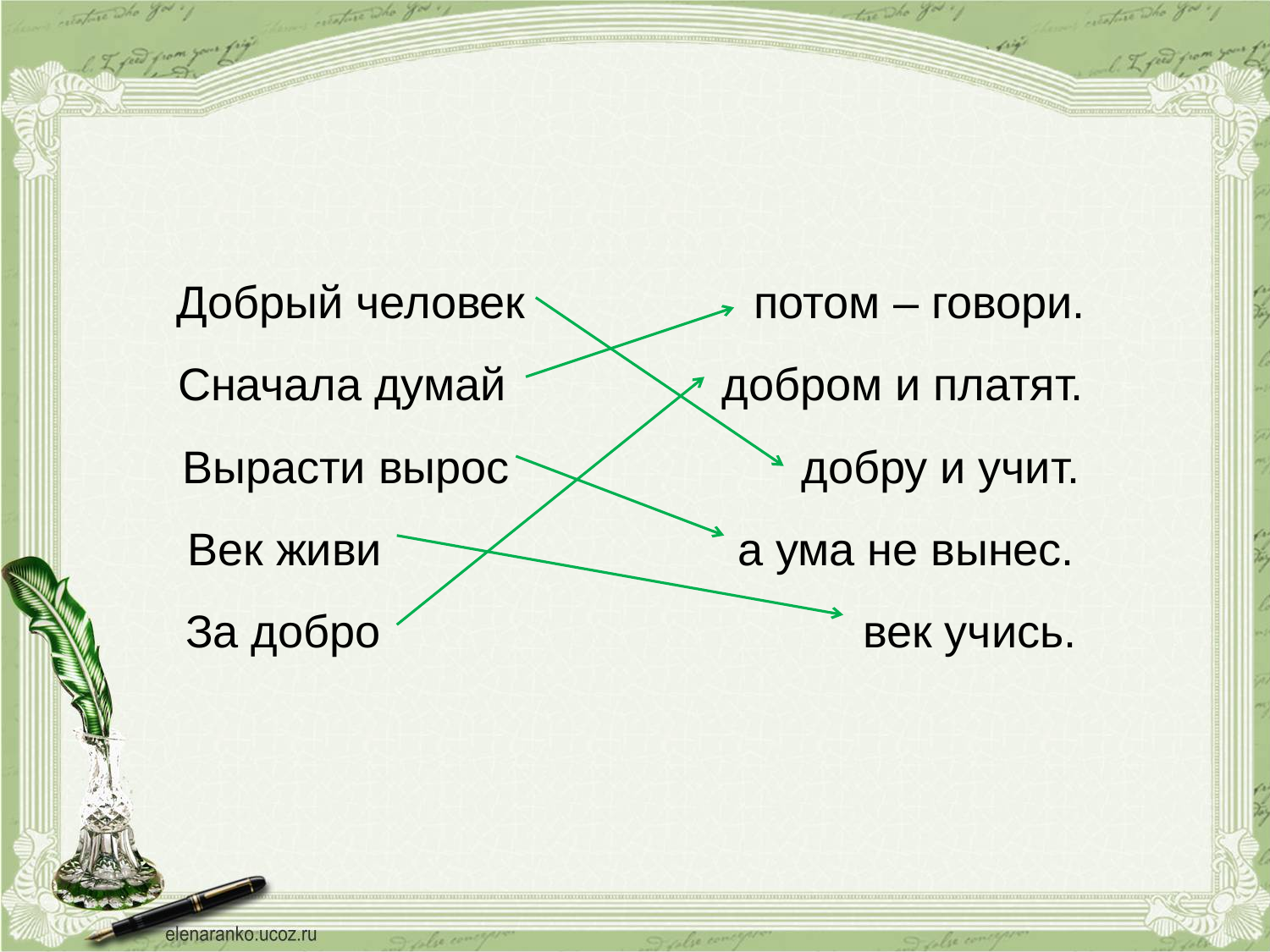

# Добрый человек                  потом – говори. Сначала думай                 добром и платят. Вырасти вырос                       добру и учит. Век живи                            а ума не вынес. За добро                                      век учись.